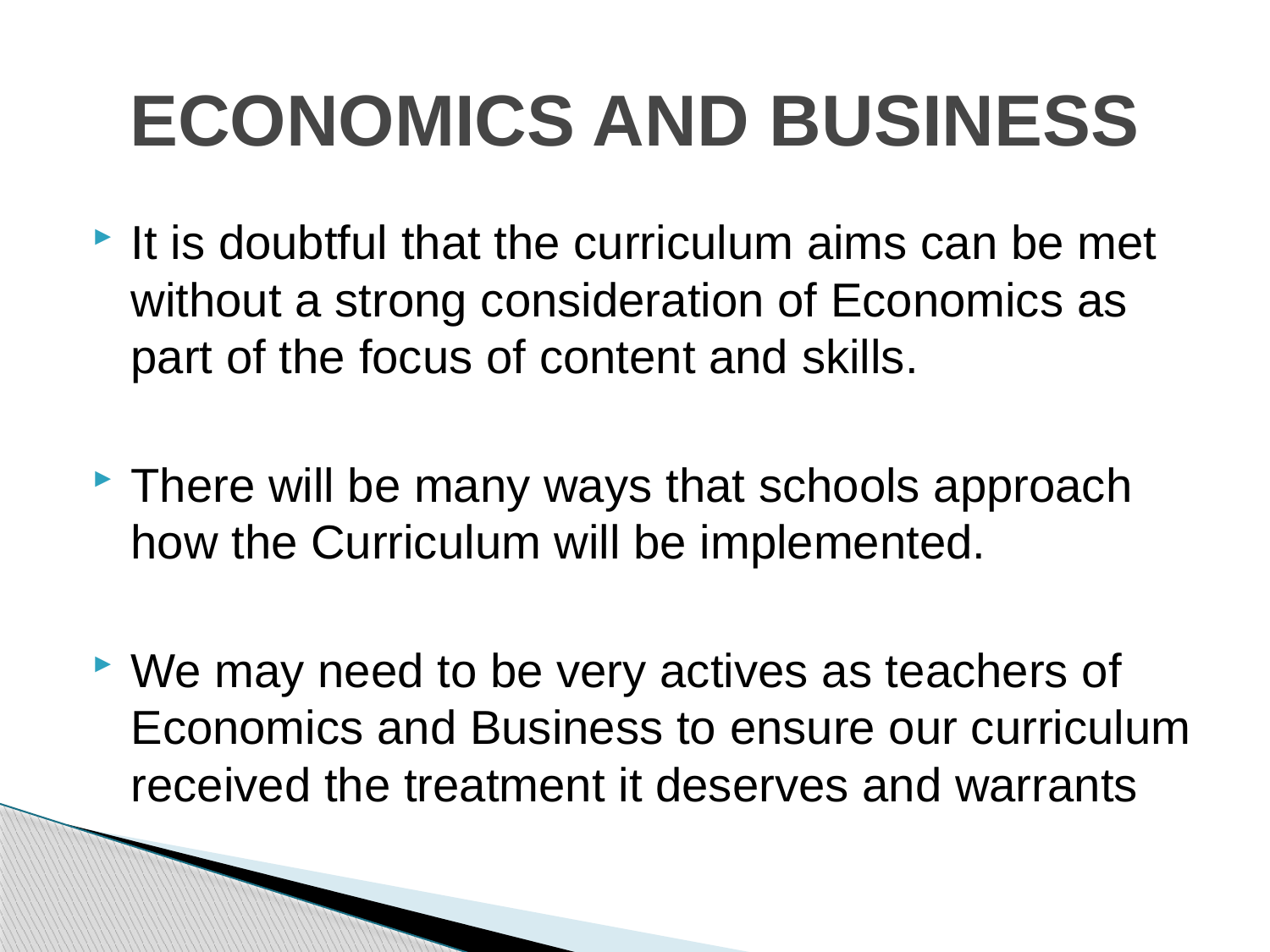

# ECONOMICS AND BUSINESS
It is doubtful that the curriculum aims can be met without a strong consideration of Economics as part of the focus of content and skills.

There will be many ways that schools approach how the Curriculum will be implemented.

We may need to be very actives as teachers of Economics and Business to ensure our curriculum received the treatment it deserves and warrants